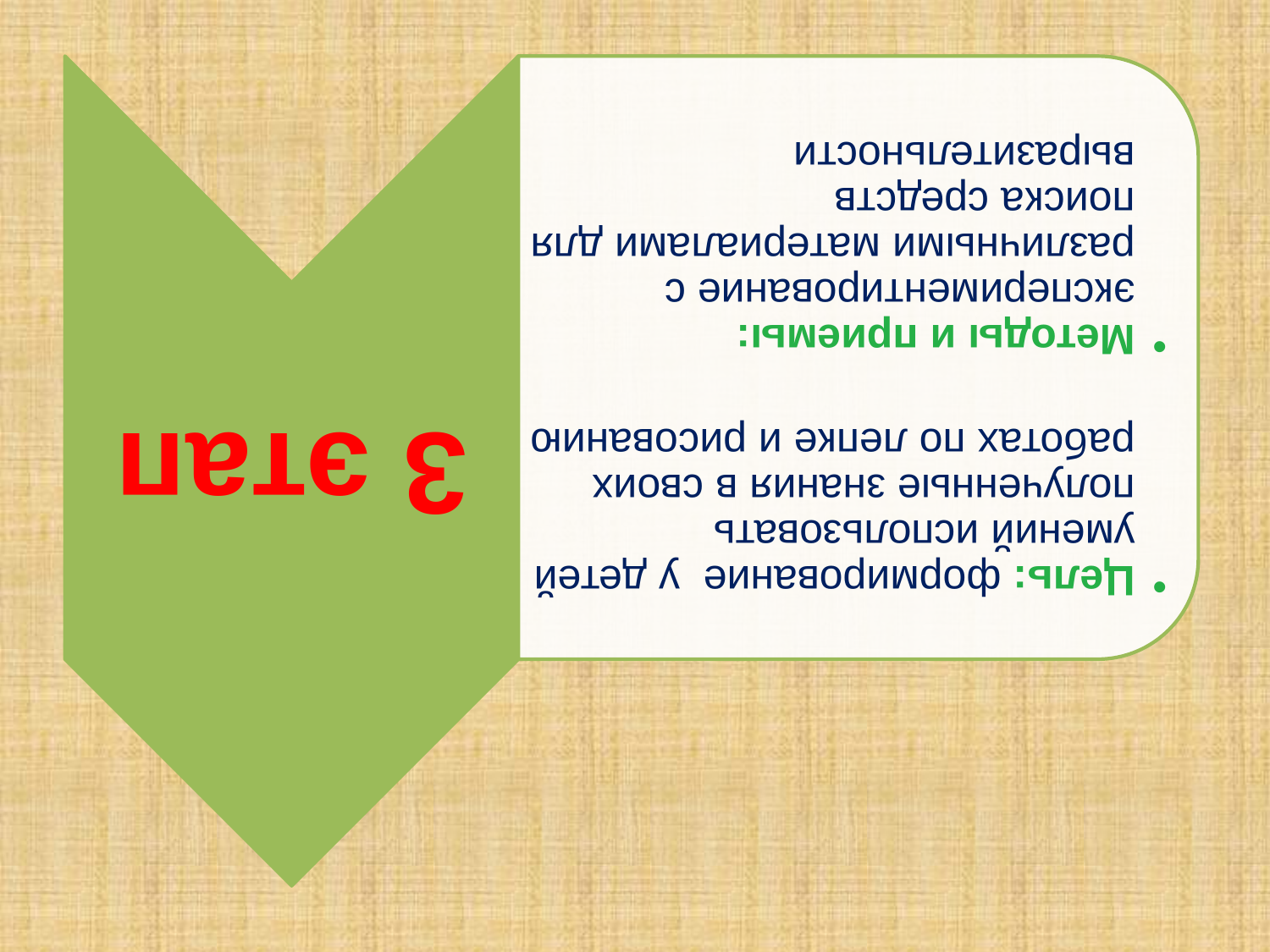

3 этап
Цель: формирование  у детей умений использовать полученные знания в своих работах по лепке и рисованию

Методы и приемы: экспериментирование с различными материалами для поиска средств выразительности